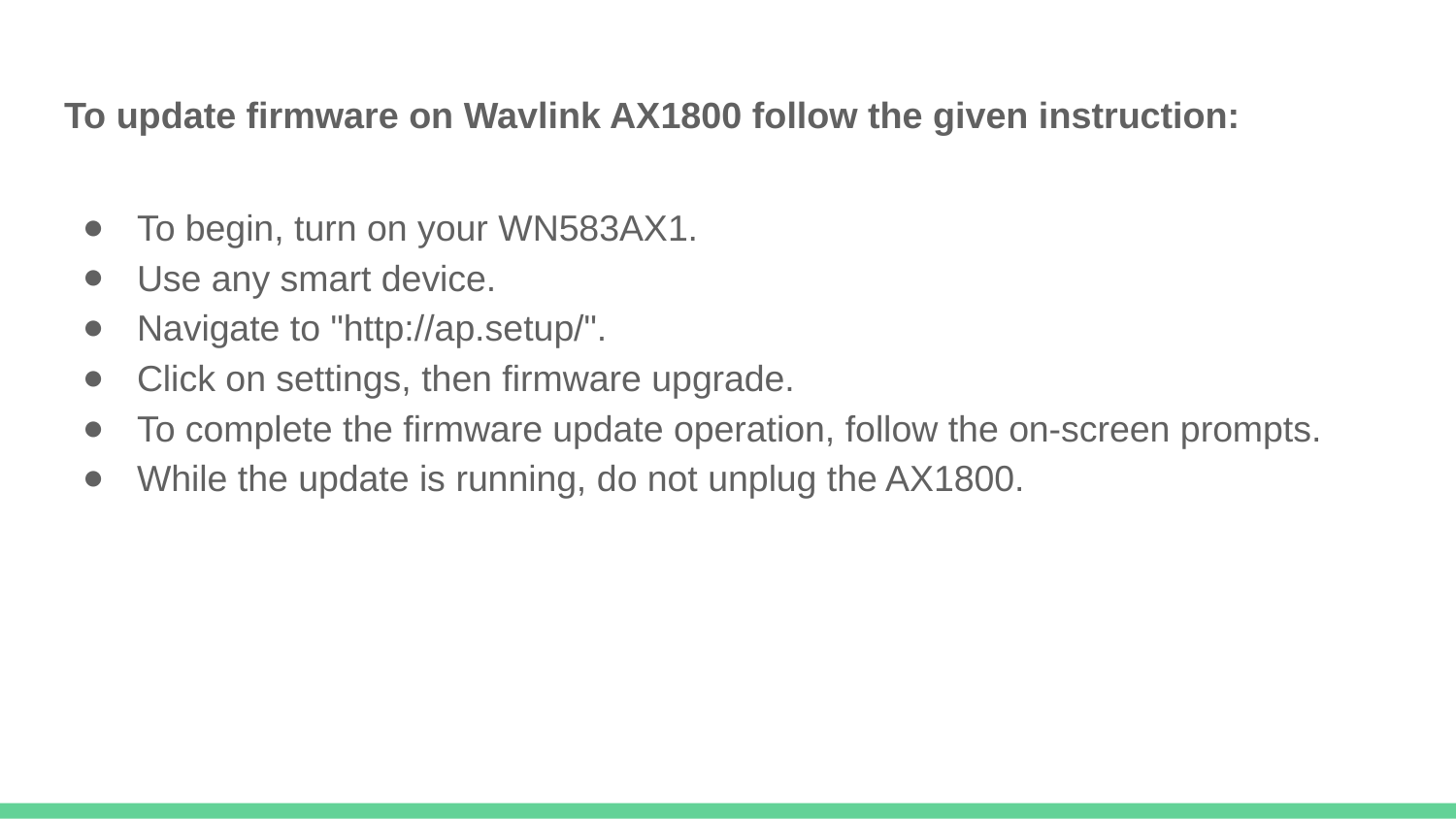

# To update firmware on Wavlink AX1800 follow the given instruction:

To begin, turn on your WN583AX1.
Use any smart device.
Navigate to "http://ap.setup/".
Click on settings, then firmware upgrade.
To complete the firmware update operation, follow the on-screen prompts.
While the update is running, do not unplug the AX1800.